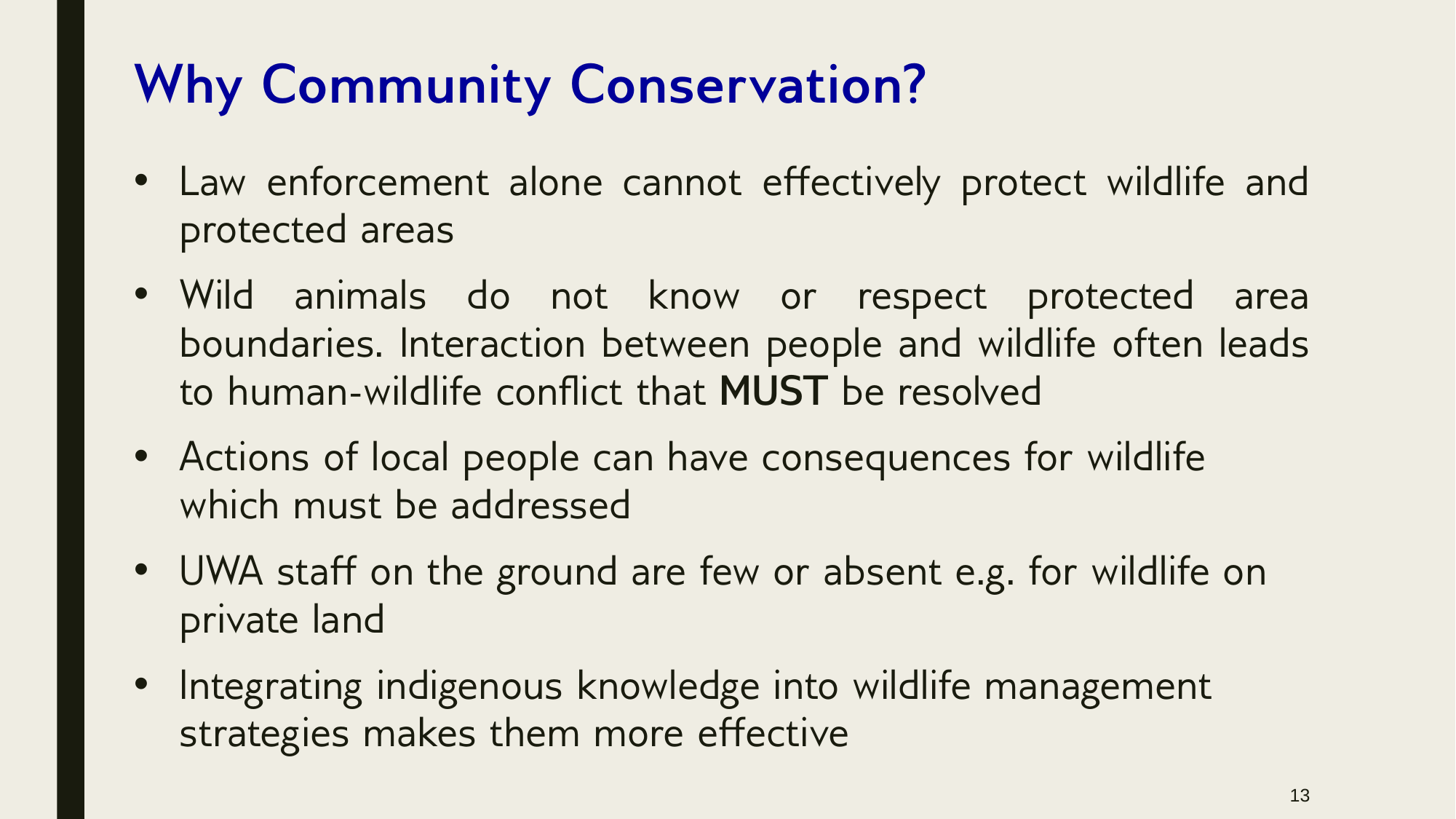

Why Community Conservation?
Law enforcement alone cannot effectively protect wildlife and protected areas
Wild animals do not know or respect protected area boundaries. Interaction between people and wildlife often leads to human-wildlife conflict that MUST be resolved
Actions of local people can have consequences for wildlife which must be addressed
UWA staff on the ground are few or absent e.g. for wildlife on private land
Integrating indigenous knowledge into wildlife management strategies makes them more effective

13